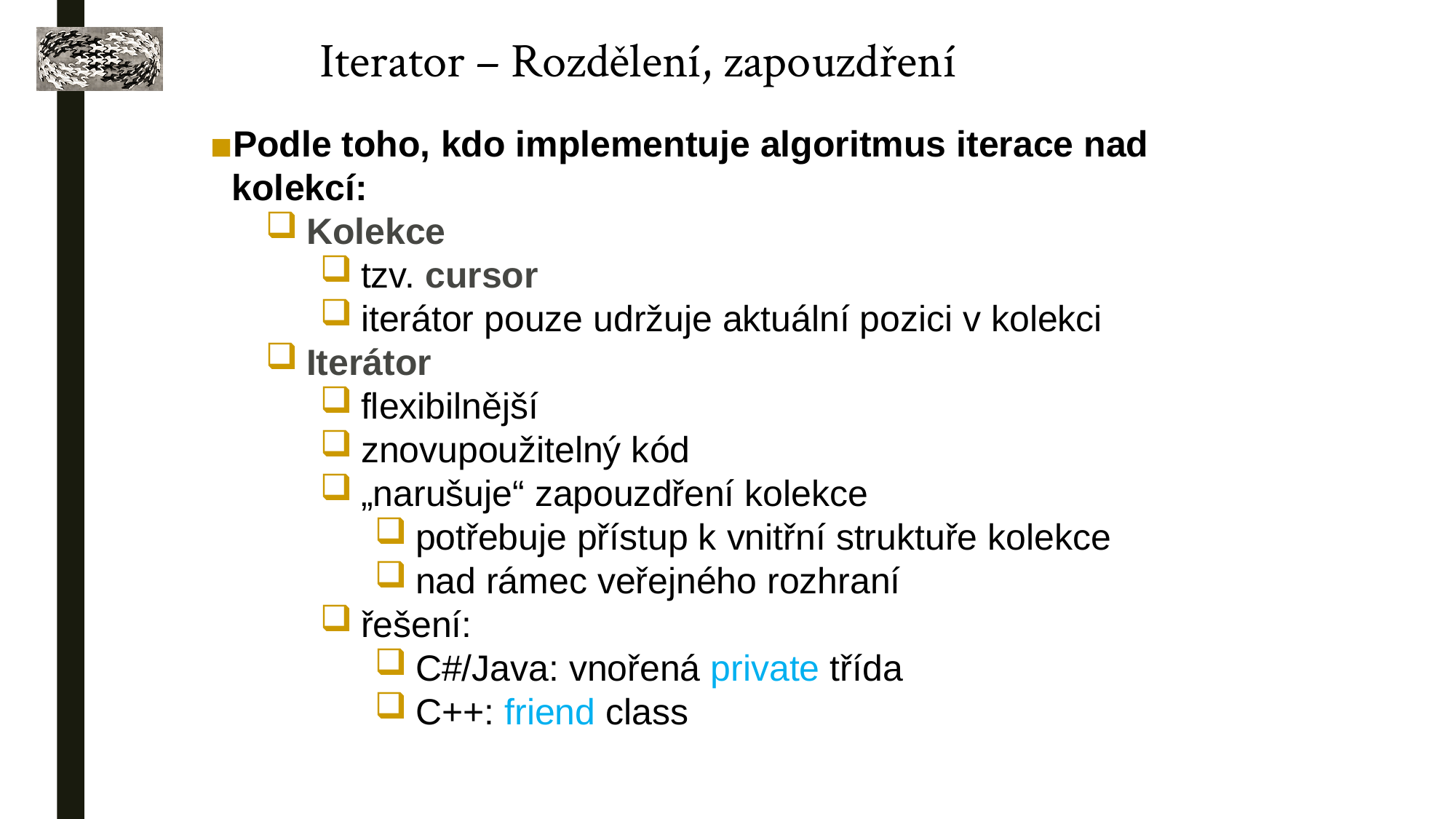

Iterator – Rozdělení, zapouzdření
Podle toho, kdo implementuje algoritmus iterace nad kolekcí:
Kolekce
tzv. cursor
iterátor pouze udržuje aktuální pozici v kolekci
Iterátor
flexibilnější
znovupoužitelný kód
„narušuje“ zapouzdření kolekce
potřebuje přístup k vnitřní struktuře kolekce
nad rámec veřejného rozhraní
řešení:
C#/Java: vnořená private třída
C++: friend class